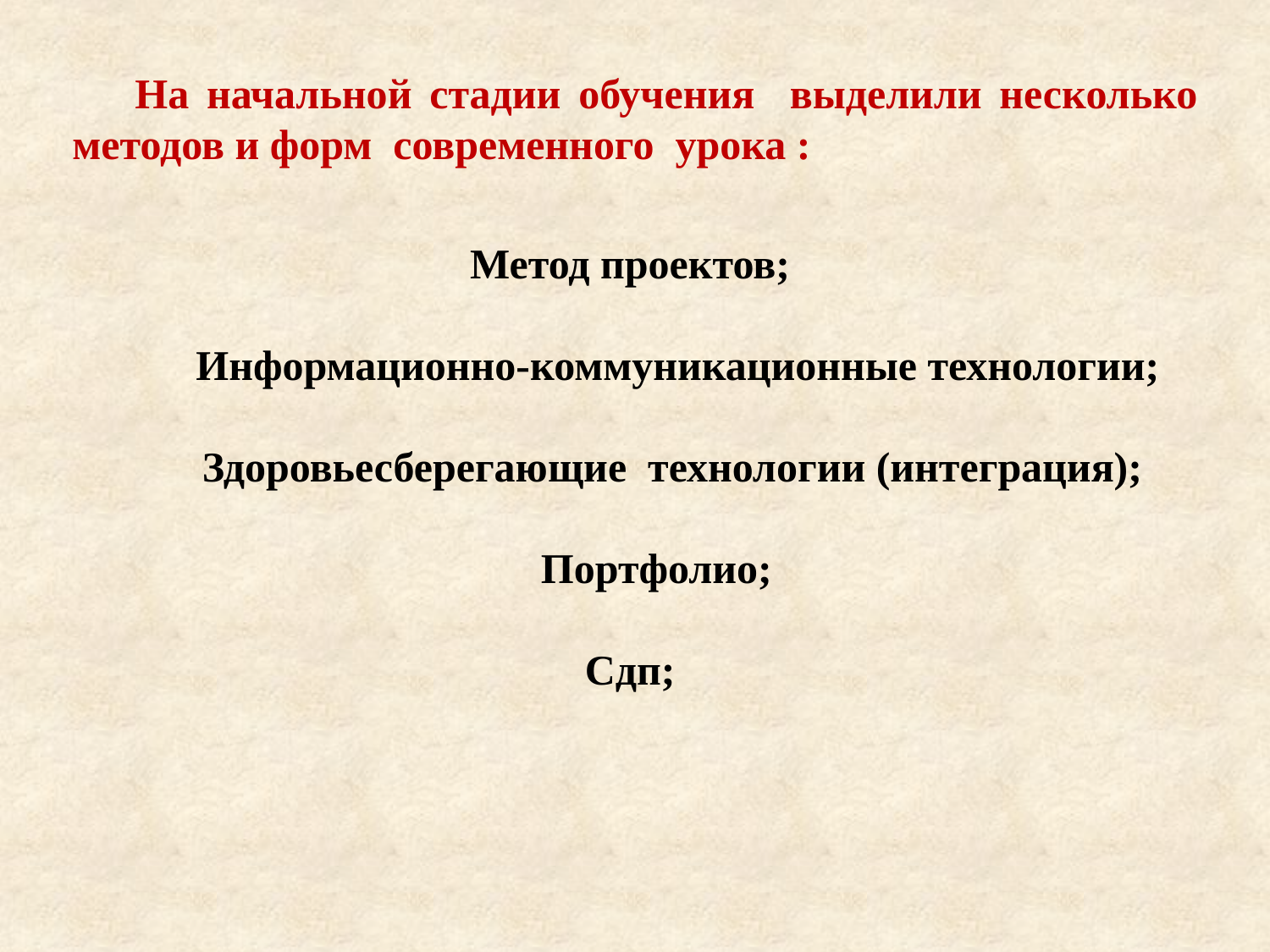

На начальной стадии обучения  выделили несколько методов и форм  современного  урока :
Метод проектов;

         Информационно-коммуникационные технологии;

        Здоровьесберегающие  технологии (интеграция);

     Портфолио;

Сдп;